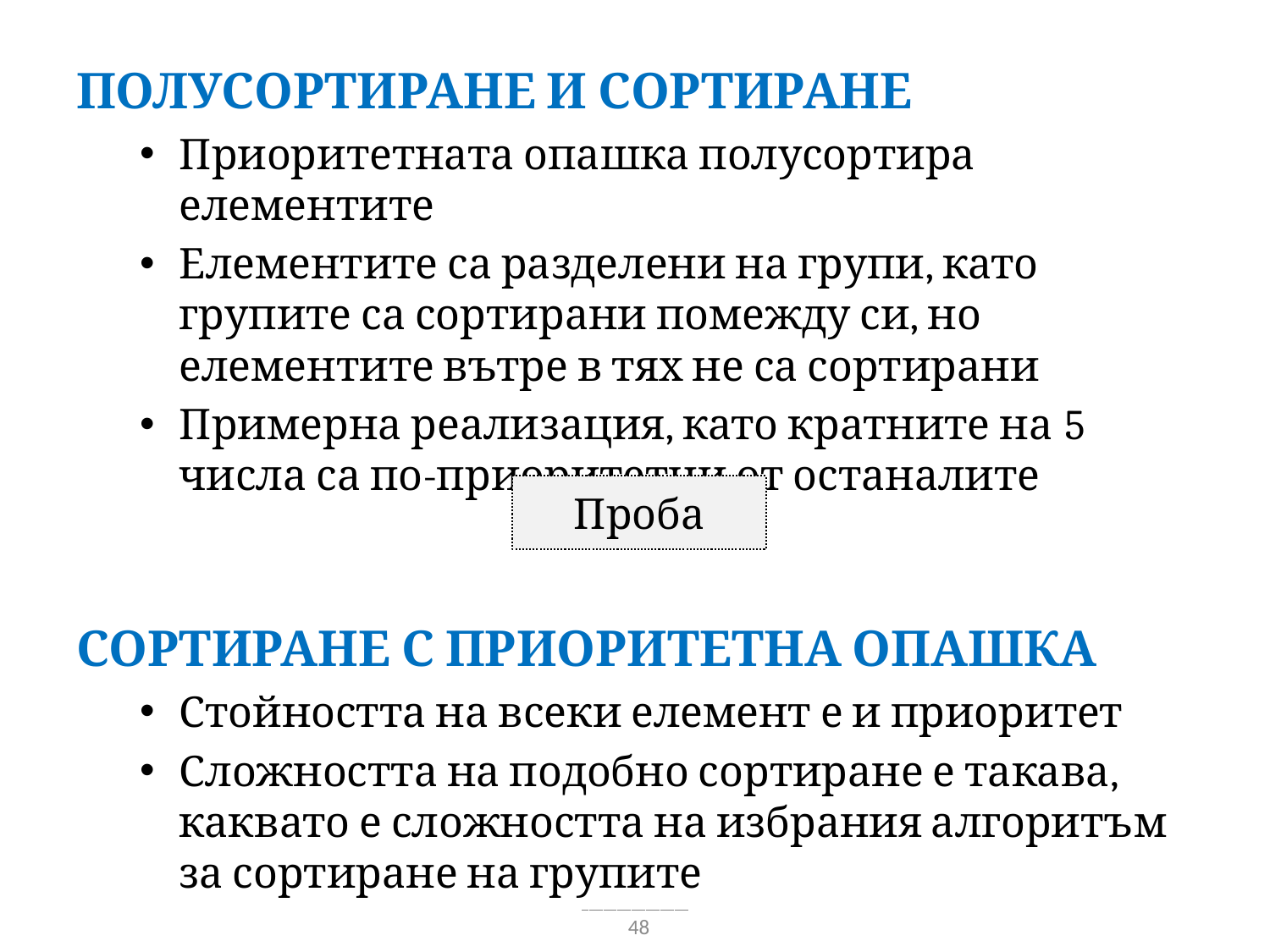

Полусортиране и сортиране
Приоритетната опашка полусортира елементите
Елементите са разделени на групи, като групите са сортирани помежду си, но елементите вътре в тях не са сортирани
Примерна реализация, като кратните на 5 числа са по-приоритетни от останалите

Сортиране с приоритетна опашка
Стойността на всеки елемент е и приоритет
Сложността на подобно сортиране е такава, каквато е сложността на избрания алгоритъм за сортиране на групите
Проба
48